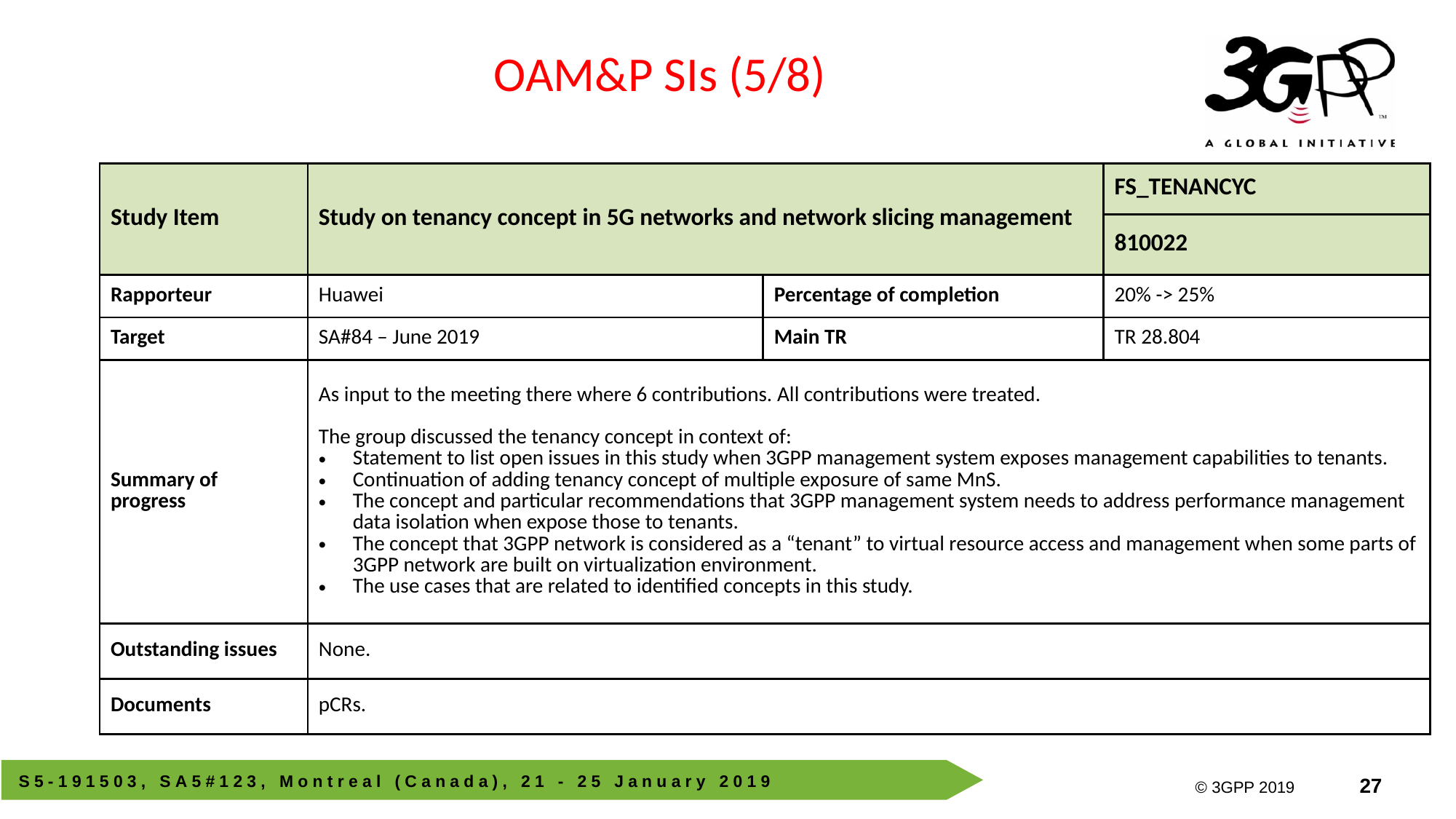

OAM&P SIs (5/8)
| Study Item | Study on tenancy concept in 5G networks and network slicing management |  | FS\_TENANCYC |
| --- | --- | --- | --- |
|  |  |  | 810022 |
| Rapporteur | Huawei | Percentage of completion | 20% -> 25% |
| Target | SA#84 – June 2019 | Main TR | TR 28.804 |
| Summary of progress | As input to the meeting there where 6 contributions. All contributions were treated. The group discussed the tenancy concept in context of: Statement to list open issues in this study when 3GPP management system exposes management capabilities to tenants. Continuation of adding tenancy concept of multiple exposure of same MnS. The concept and particular recommendations that 3GPP management system needs to address performance management data isolation when expose those to tenants. The concept that 3GPP network is considered as a “tenant” to virtual resource access and management when some parts of 3GPP network are built on virtualization environment. The use cases that are related to identified concepts in this study. |  |  |
| Outstanding issues | None. |  |  |
| Documents | pCRs. |  |  |